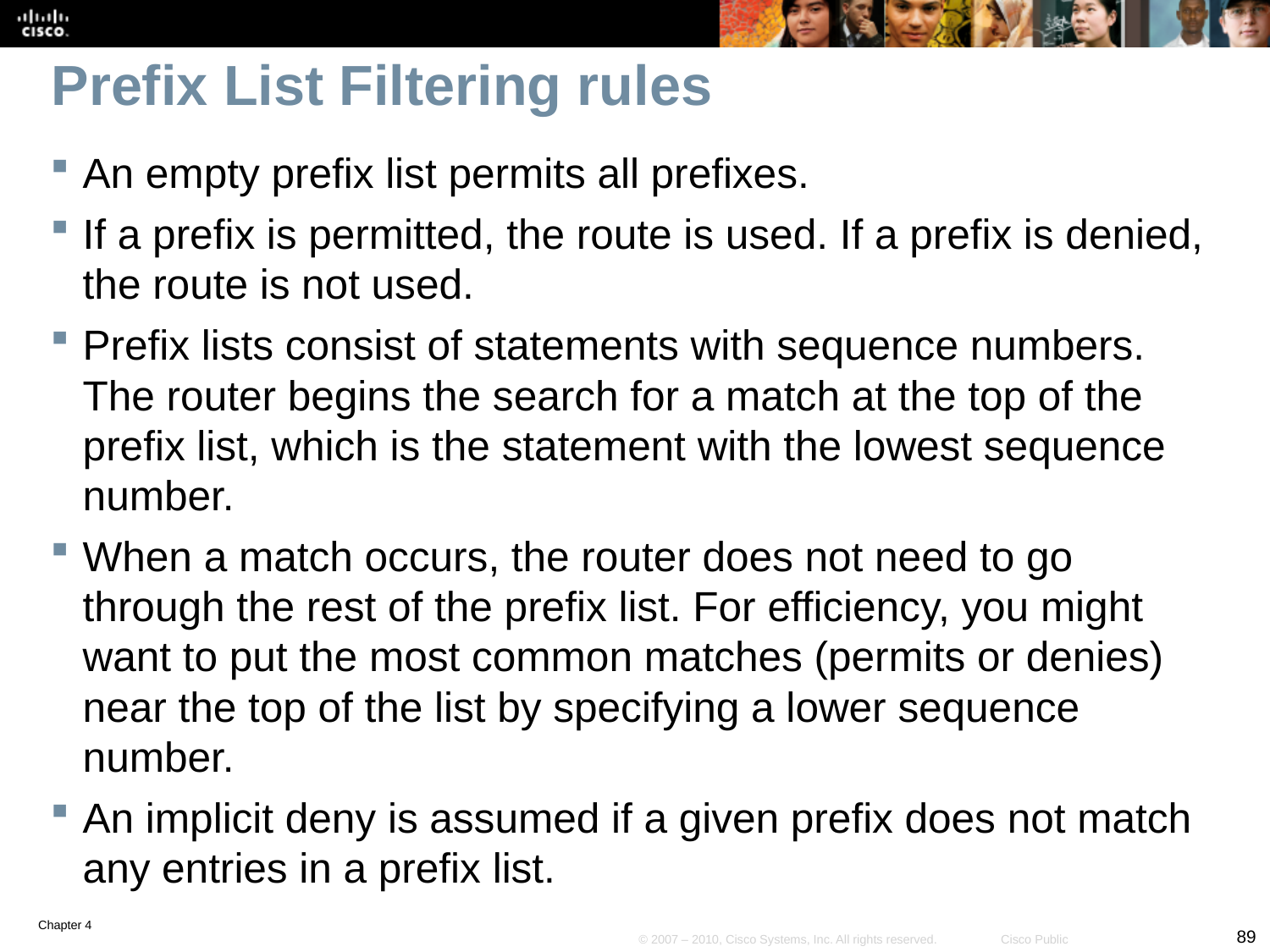

# Prefix List Filtering rules
An empty prefix list permits all prefixes.
If a prefix is permitted, the route is used. If a prefix is denied, the route is not used.
Prefix lists consist of statements with sequence numbers. The router begins the search for a match at the top of the prefix list, which is the statement with the lowest sequence number.
When a match occurs, the router does not need to go through the rest of the prefix list. For efficiency, you might want to put the most common matches (permits or denies) near the top of the list by specifying a lower sequence number.
An implicit deny is assumed if a given prefix does not match any entries in a prefix list.